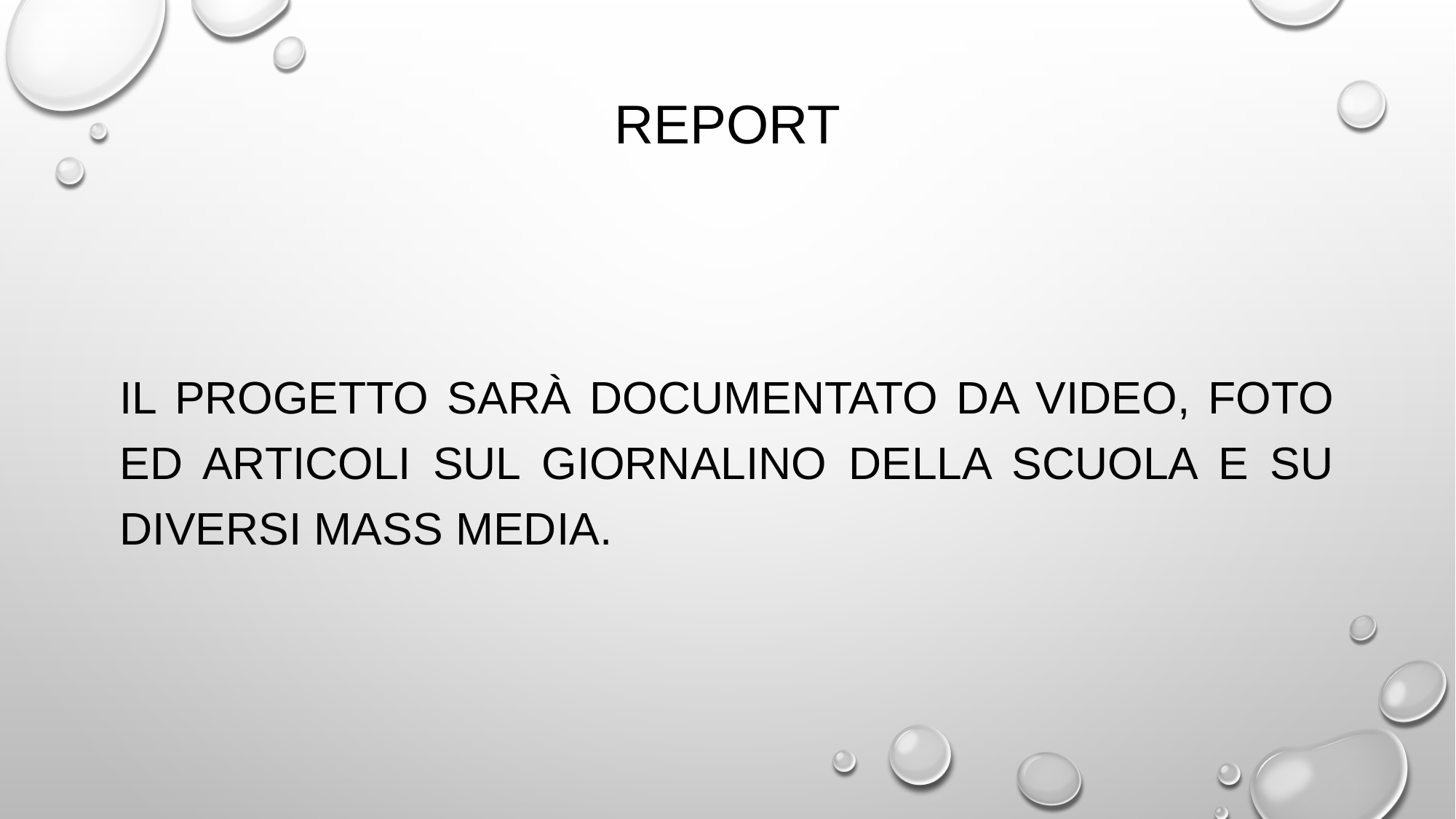

# REPORT

Il progetto sarà documentato da video, foto ed articoli sul giornalino della scuola e su diversi mass media.